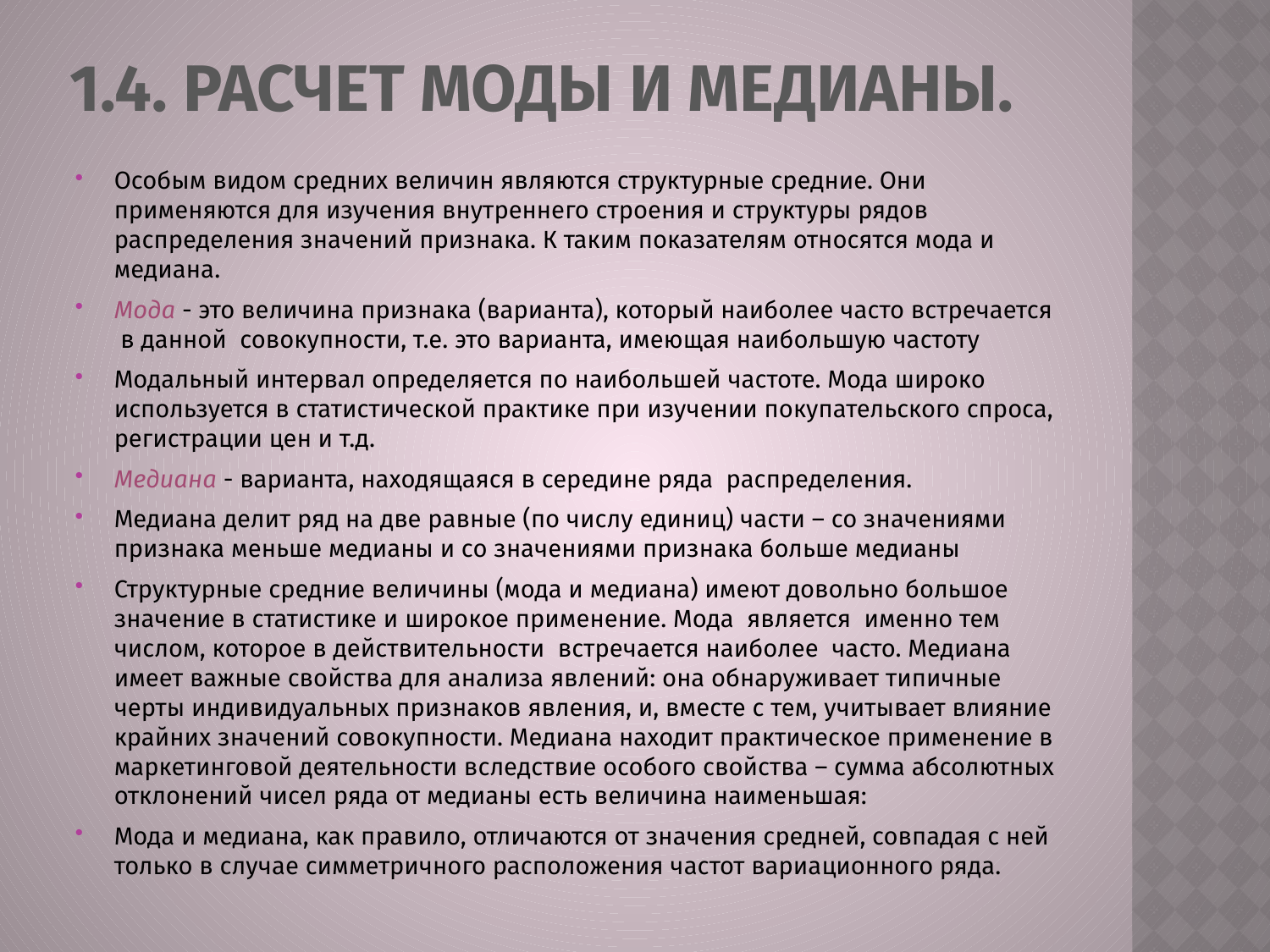

# 1.4. Расчет моды и медианы.
Особым видом средних величин являются структурные средние. Они применяются для изучения внутреннего строения и структуры рядов распределения значений признака. К таким показателям относятся мода и медиана.
Мода - это величина признака (варианта), который наиболее часто встречается  в данной  совокупности, т.e. это варианта, имеющая наибольшую частоту
Модальный интервал определяется по наибольшей частоте. Мода широко используется в статистической практике при изучении покупательского спроса, регистрации цен и т.д.
Медиана - варианта, находящаяся в середине ряда  распределения.
Медиана делит ряд на две равные (по числу единиц) части – со значениями признака меньше медианы и со значениями признака больше медианы
Структурные средние величины (мода и медиана) имеют довольно большое значение в статистике и широкое применение. Мода  является  именно тем числом, которое в действительности  встречается наиболее  часто. Медиана имеет важные свойства для анализа явлений: она обнаруживает типичные черты индивидуальных признаков явления, и, вместе с тем, учитывает влияние крайних значений совокупности. Медиана находит практическое применение в маркетинговой деятельности вследствие особого свойства – сумма абсолютных отклонений чисел ряда от медианы есть величина наименьшая:
Мода и медиана, как правило, отличаются от значения средней, совпадая с ней только в случае симметричного расположения частот вариационного ряда.